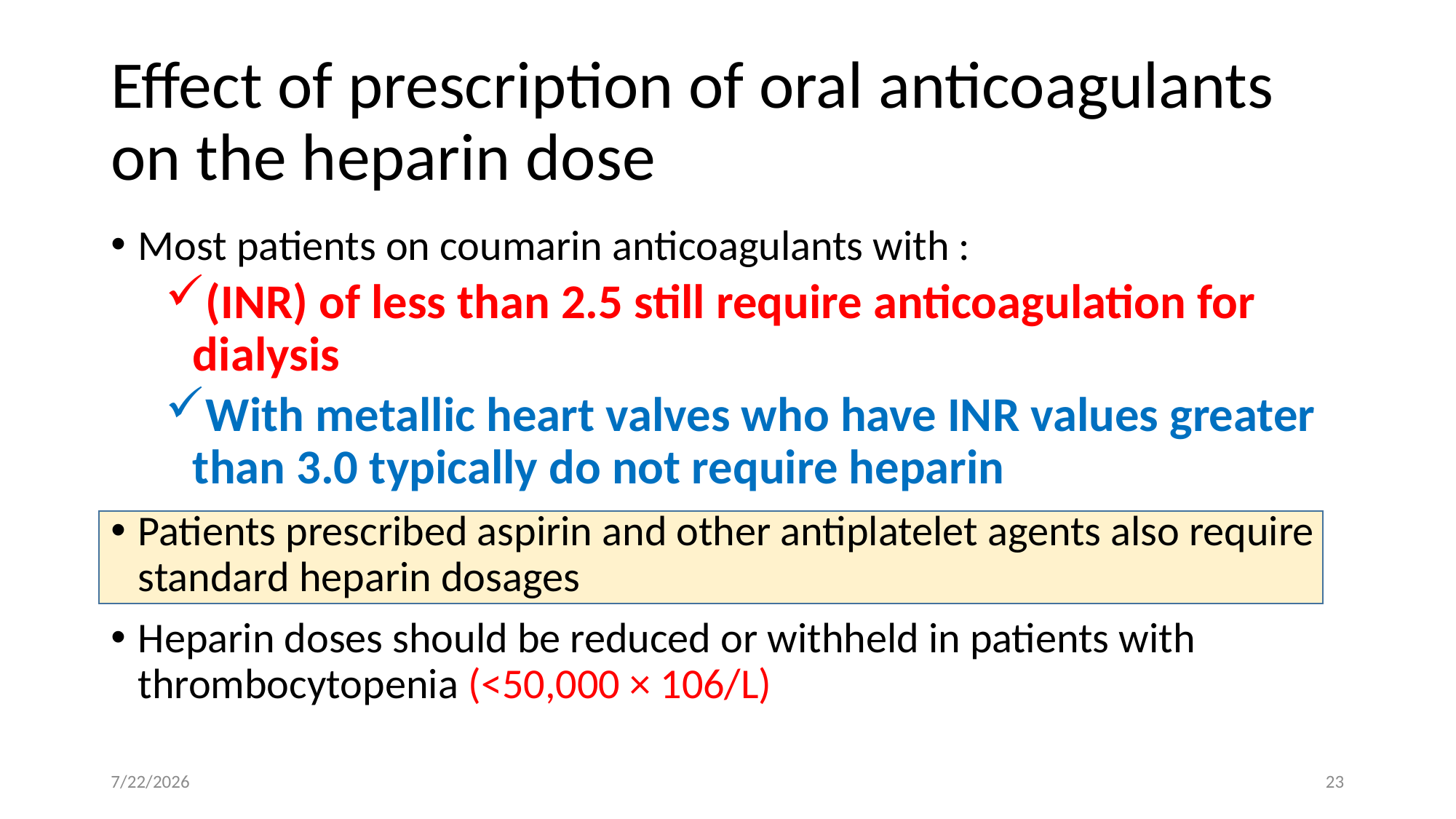

# Effect of prescription of oral anticoagulants on the heparin dose
Most patients on coumarin anticoagulants with :
(INR) of less than 2.5 still require anticoagulation for dialysis
With metallic heart valves who have INR values greater than 3.0 typically do not require heparin
Patients prescribed aspirin and other antiplatelet agents also require standard heparin dosages
Heparin doses should be reduced or withheld in patients with thrombocytopenia (<50,000 × 106/L)

7/22/2026
23